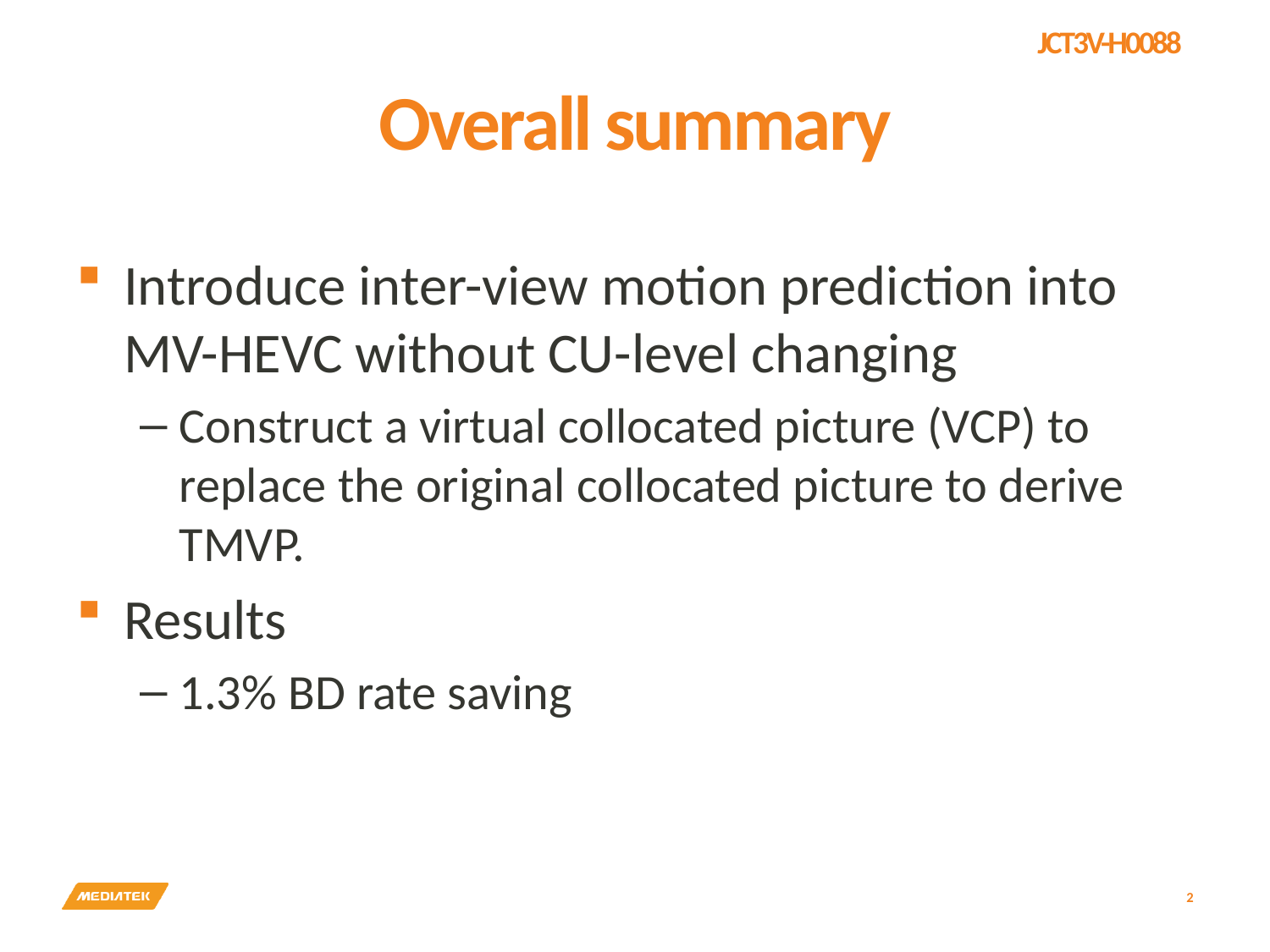

# Overall summary
Introduce inter-view motion prediction into MV-HEVC without CU-level changing
Construct a virtual collocated picture (VCP) to replace the original collocated picture to derive TMVP.
Results
1.3% BD rate saving

2